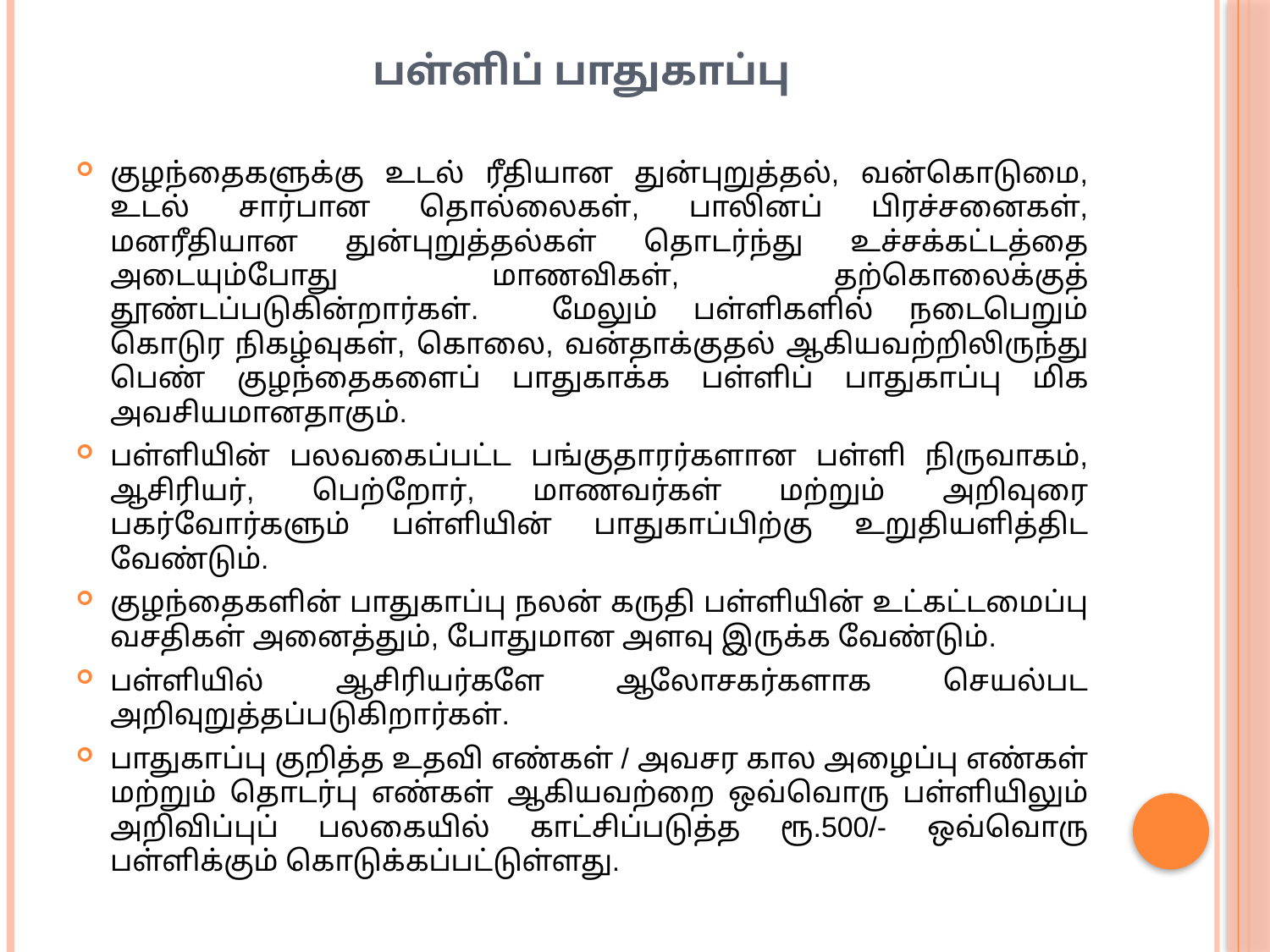

# பள்ளிப் பாதுகாப்பு
குழந்தைகளுக்கு உடல் ரீதியான துன்புறுத்தல், வன்கொடுமை, உடல் சார்பான தொல்லைகள், பாலினப் பிரச்சனைகள், மனரீதியான துன்புறுத்தல்கள் தொடர்ந்து உச்சக்கட்டத்தை அடையும்போது மாணவிகள், தற்கொலைக்குத் தூண்டப்படுகின்றார்கள்.  மேலும் பள்ளிகளில் நடைபெறும் கொடுர நிகழ்வுகள், கொலை, வன்தாக்குதல் ஆகியவற்றிலிருந்து பெண் குழந்தைகளைப் பாதுகாக்க பள்ளிப் பாதுகாப்பு மிக அவசியமானதாகும்.
பள்ளியின் பலவகைப்பட்ட பங்குதாரர்களான பள்ளி நிருவாகம், ஆசிரியர், பெற்றோர், மாணவர்கள் மற்றும் அறிவுரை பகர்வோர்களும் பள்ளியின் பாதுகாப்பிற்கு உறுதியளித்திட வேண்டும்.
குழந்தைகளின் பாதுகாப்பு நலன் கருதி பள்ளியின் உட்கட்டமைப்பு வசதிகள் அனைத்தும், போதுமான அளவு இருக்க வேண்டும்.
பள்ளியில் ஆசிரியர்களே ஆலோசகர்களாக செயல்பட அறிவுறுத்தப்படுகிறார்கள்.
பாதுகாப்பு குறித்த உதவி எண்கள் / அவசர கால அழைப்பு எண்கள் மற்றும் தொடர்பு எண்கள் ஆகியவற்றை ஒவ்வொரு பள்ளியிலும் அறிவிப்புப் பலகையில் காட்சிப்படுத்த ரூ.500/- ஒவ்வொரு பள்ளிக்கும் கொடுக்கப்பட்டுள்ளது.